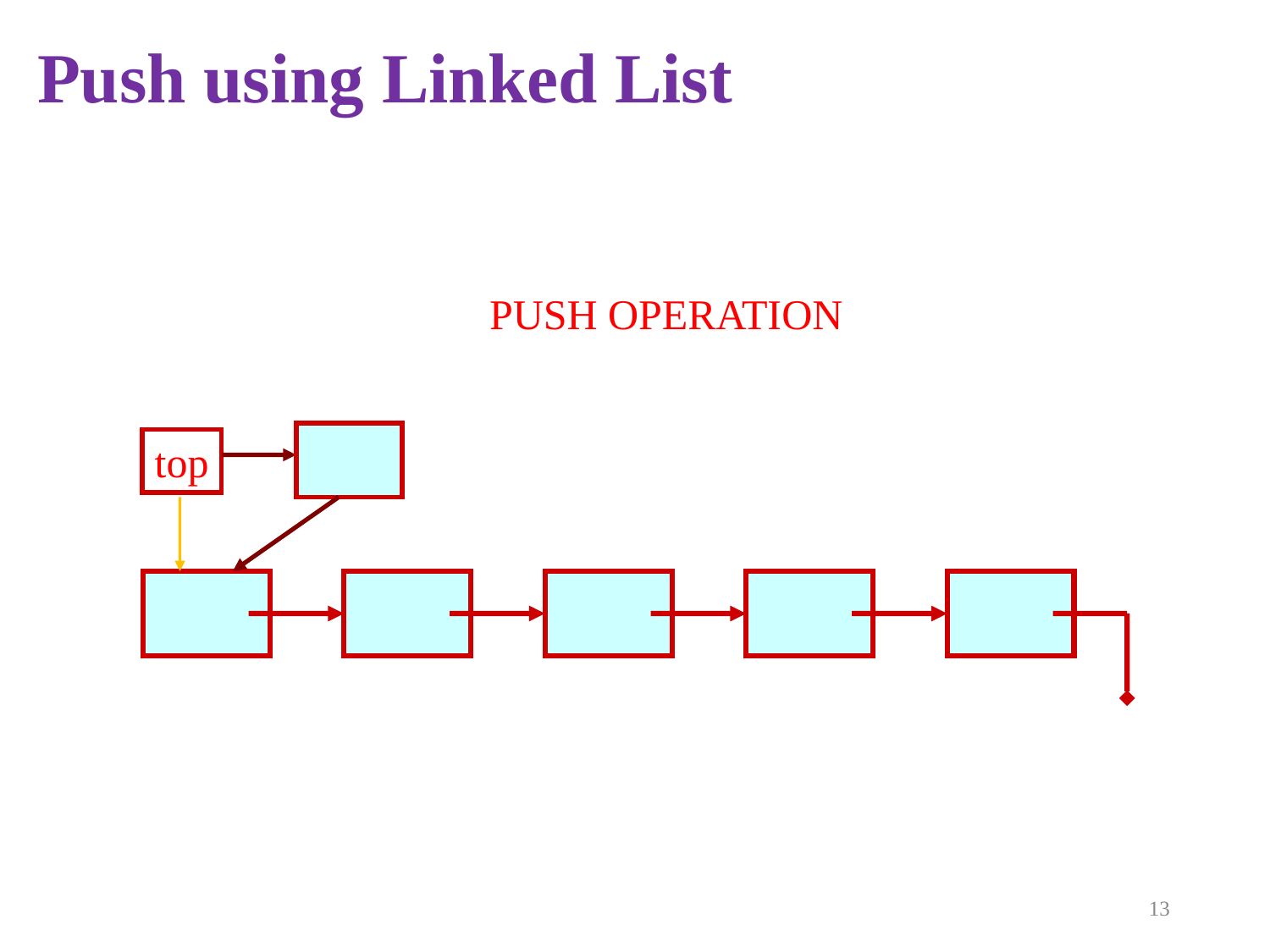

Push using Linked List
PUSH OPERATION

top

13